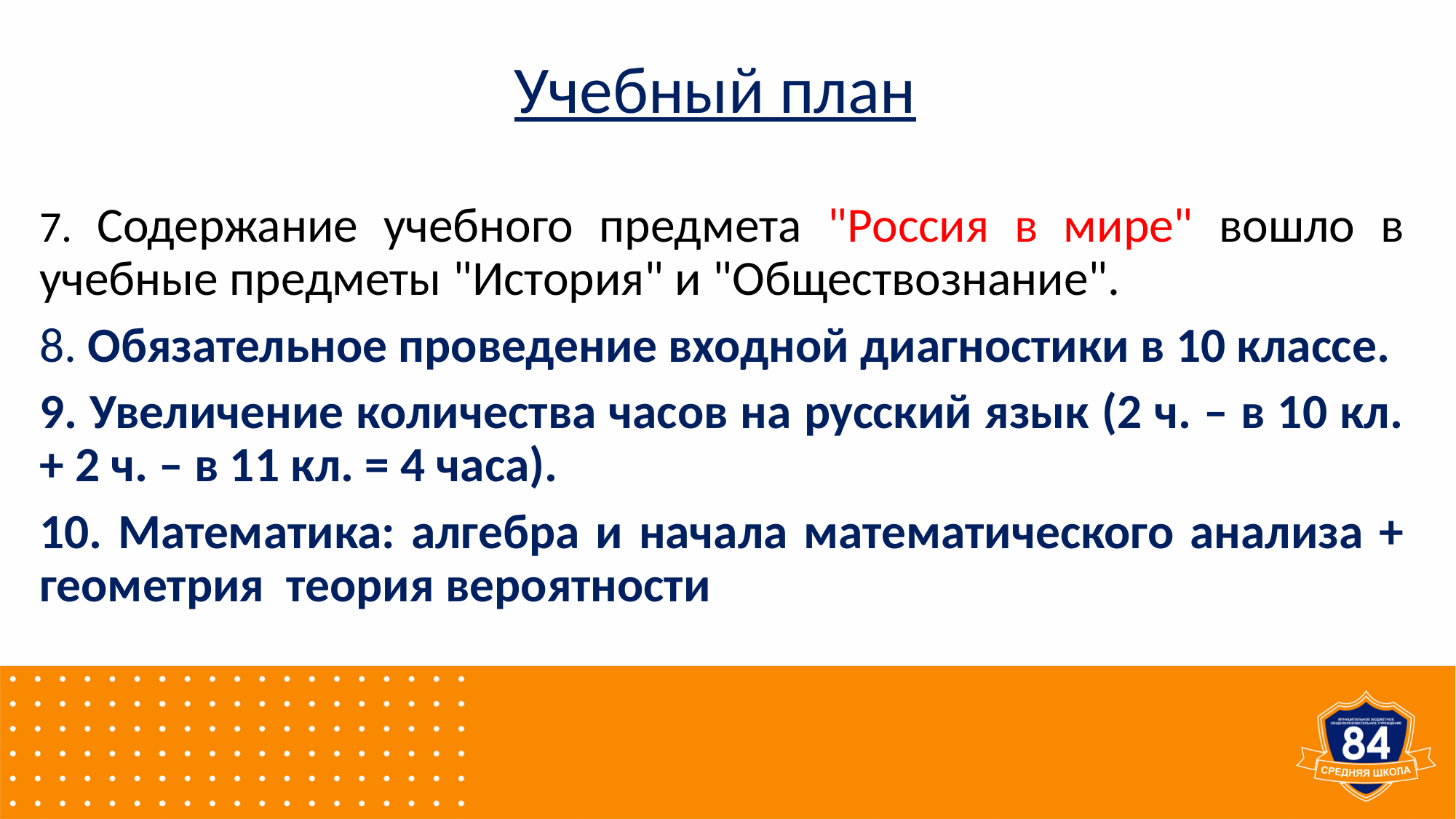

# Учебный план
7. Содержание учебного предмета "Россия в мире" вошло в учебные предметы "История" и "Обществознание".
8. Обязательное проведение входной диагностики в 10 классе.
9. Увеличение количества часов на русский язык (2 ч. – в 10 кл. + 2 ч. – в 11 кл. = 4 часа).
10. Математика: алгебра и начала математического анализа + геометрия  теория вероятности